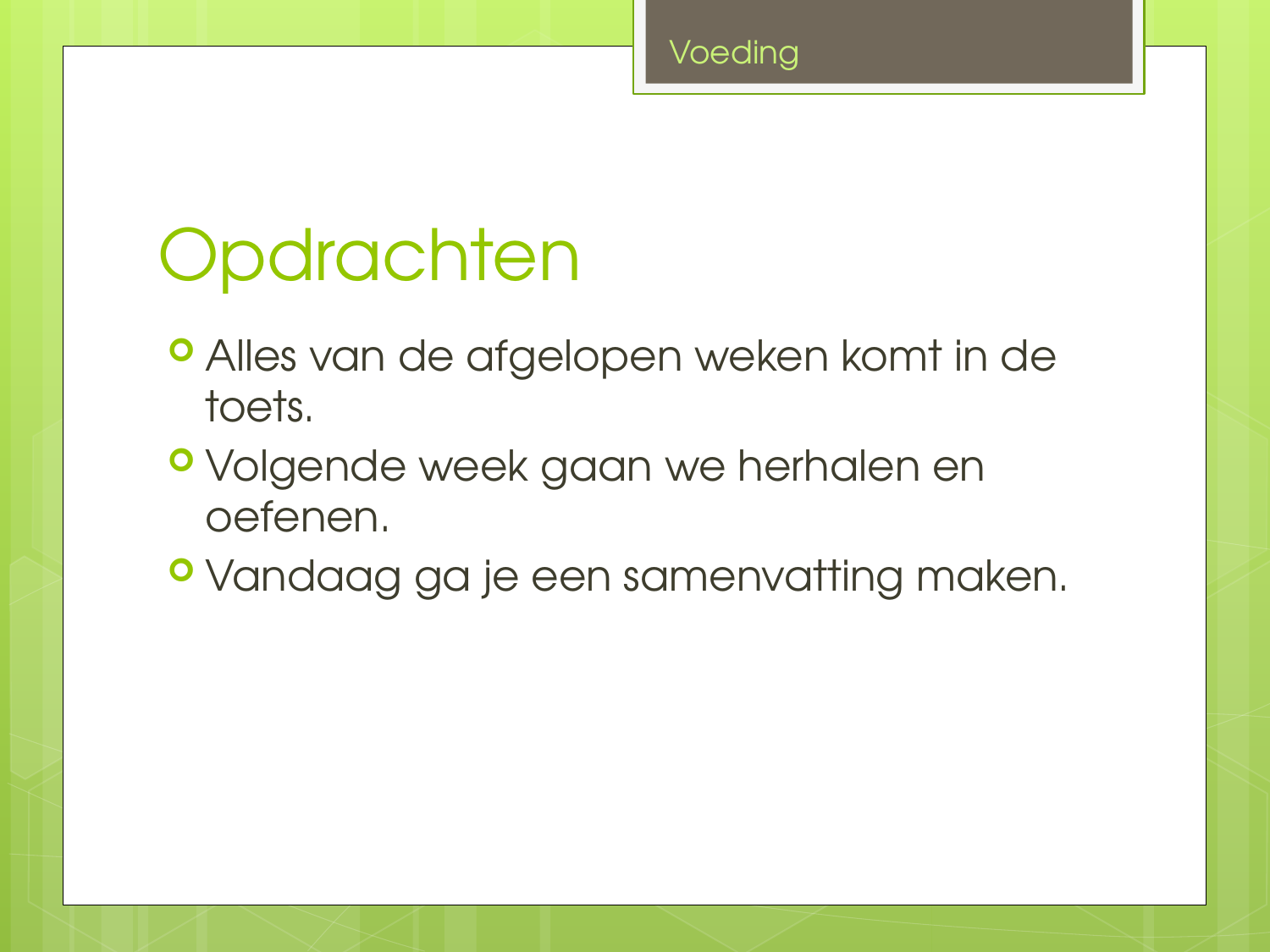

Voeding
# Opdrachten
Alles van de afgelopen weken komt in de toets.
Volgende week gaan we herhalen en oefenen.
Vandaag ga je een samenvatting maken.